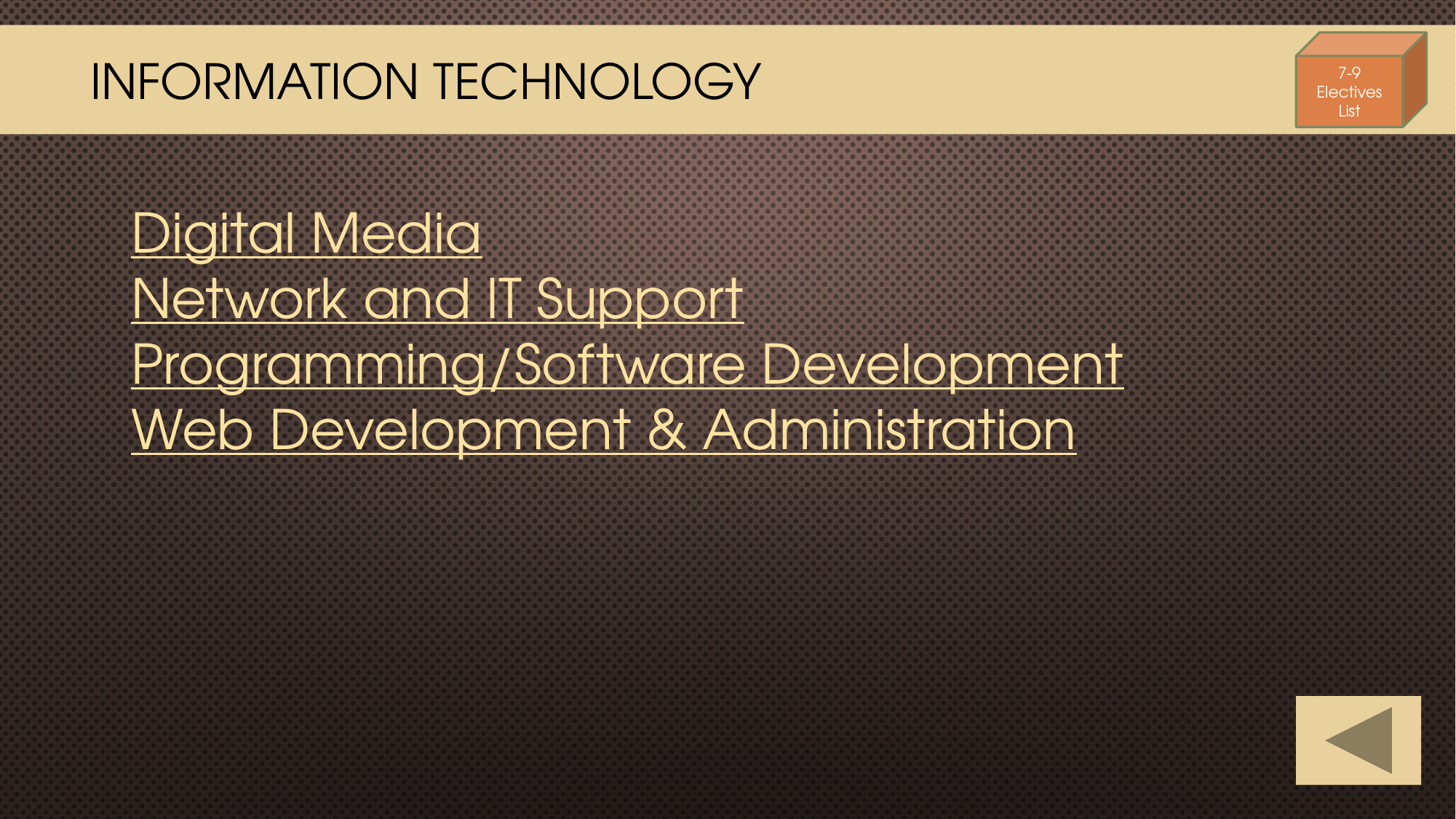

# Information Technology

7-9
Electives List
Digital Media
Network and IT Support
Programming/Software Development
Web Development & Administration